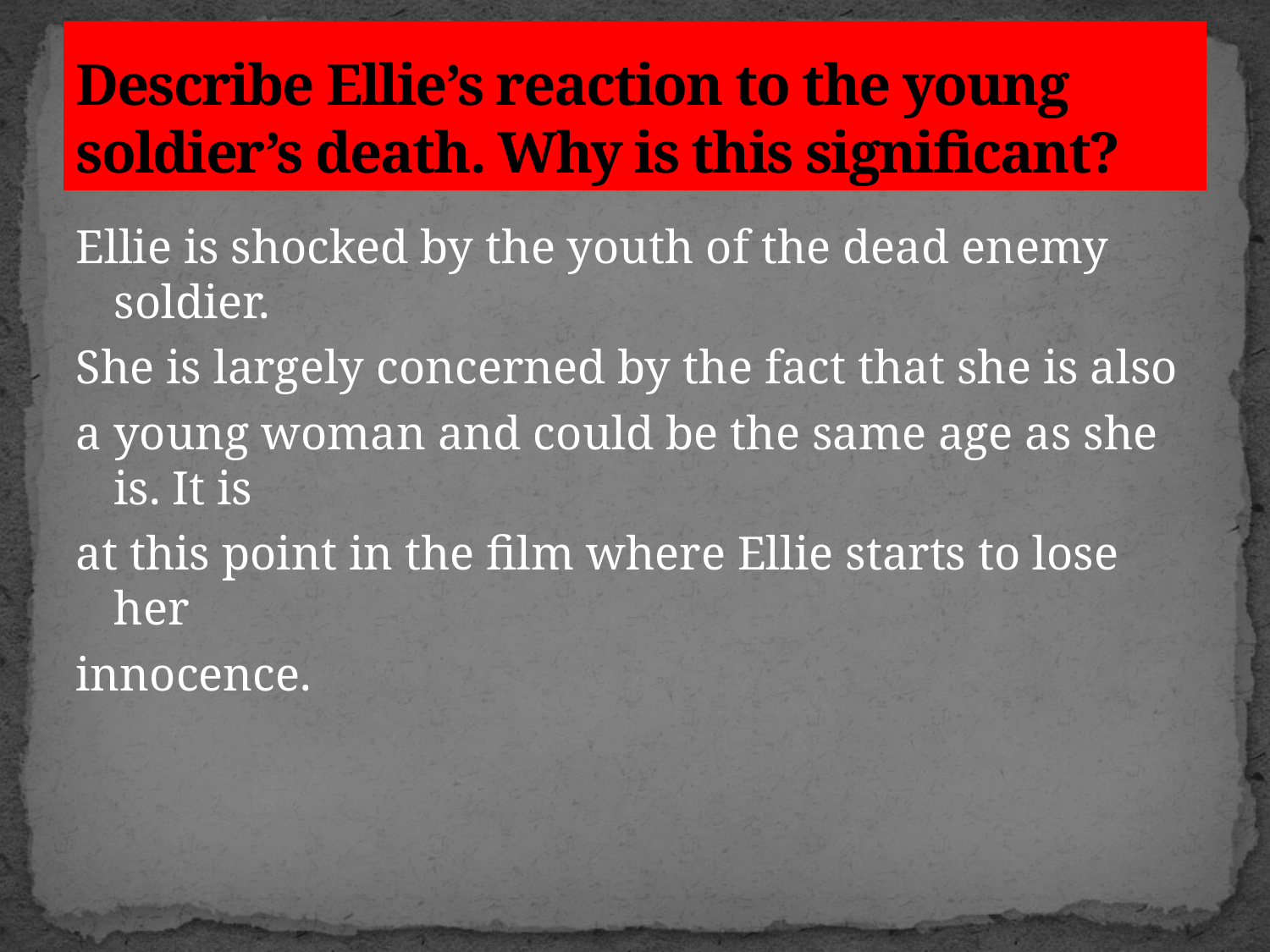

# Describe Ellie’s reaction to the young soldier’s death. Why is this significant?
Ellie is shocked by the youth of the dead enemy soldier.
She is largely concerned by the fact that she is also
a young woman and could be the same age as she is. It is
at this point in the film where Ellie starts to lose her
innocence.